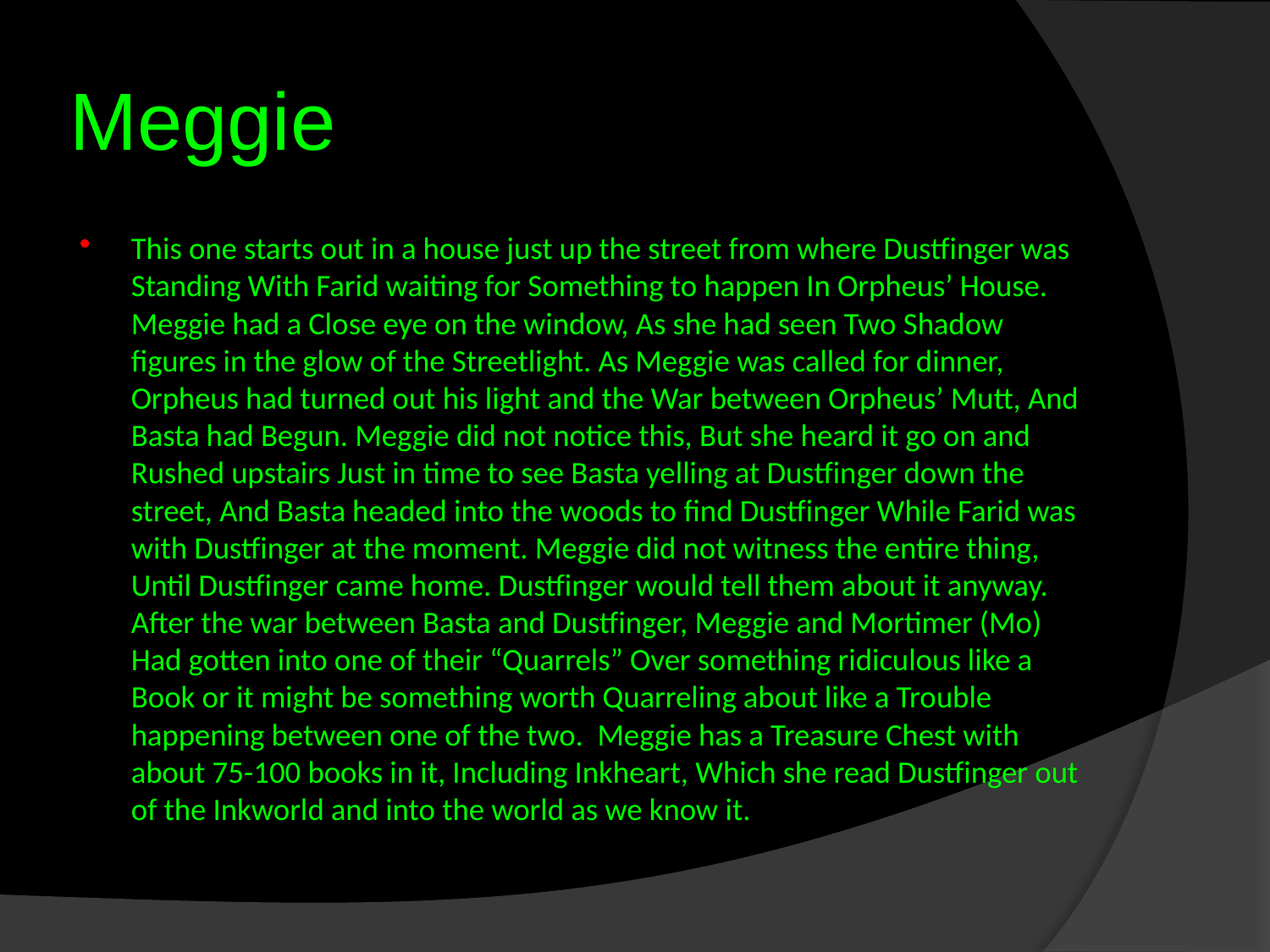

# Meggie
This one starts out in a house just up the street from where Dustfinger was Standing With Farid waiting for Something to happen In Orpheus’ House. Meggie had a Close eye on the window, As she had seen Two Shadow figures in the glow of the Streetlight. As Meggie was called for dinner, Orpheus had turned out his light and the War between Orpheus’ Mutt, And Basta had Begun. Meggie did not notice this, But she heard it go on and Rushed upstairs Just in time to see Basta yelling at Dustfinger down the street, And Basta headed into the woods to find Dustfinger While Farid was with Dustfinger at the moment. Meggie did not witness the entire thing, Until Dustfinger came home. Dustfinger would tell them about it anyway. After the war between Basta and Dustfinger, Meggie and Mortimer (Mo) Had gotten into one of their “Quarrels” Over something ridiculous like a Book or it might be something worth Quarreling about like a Trouble happening between one of the two.  Meggie has a Treasure Chest with about 75-100 books in it, Including Inkheart, Which she read Dustfinger out of the Inkworld and into the world as we know it.